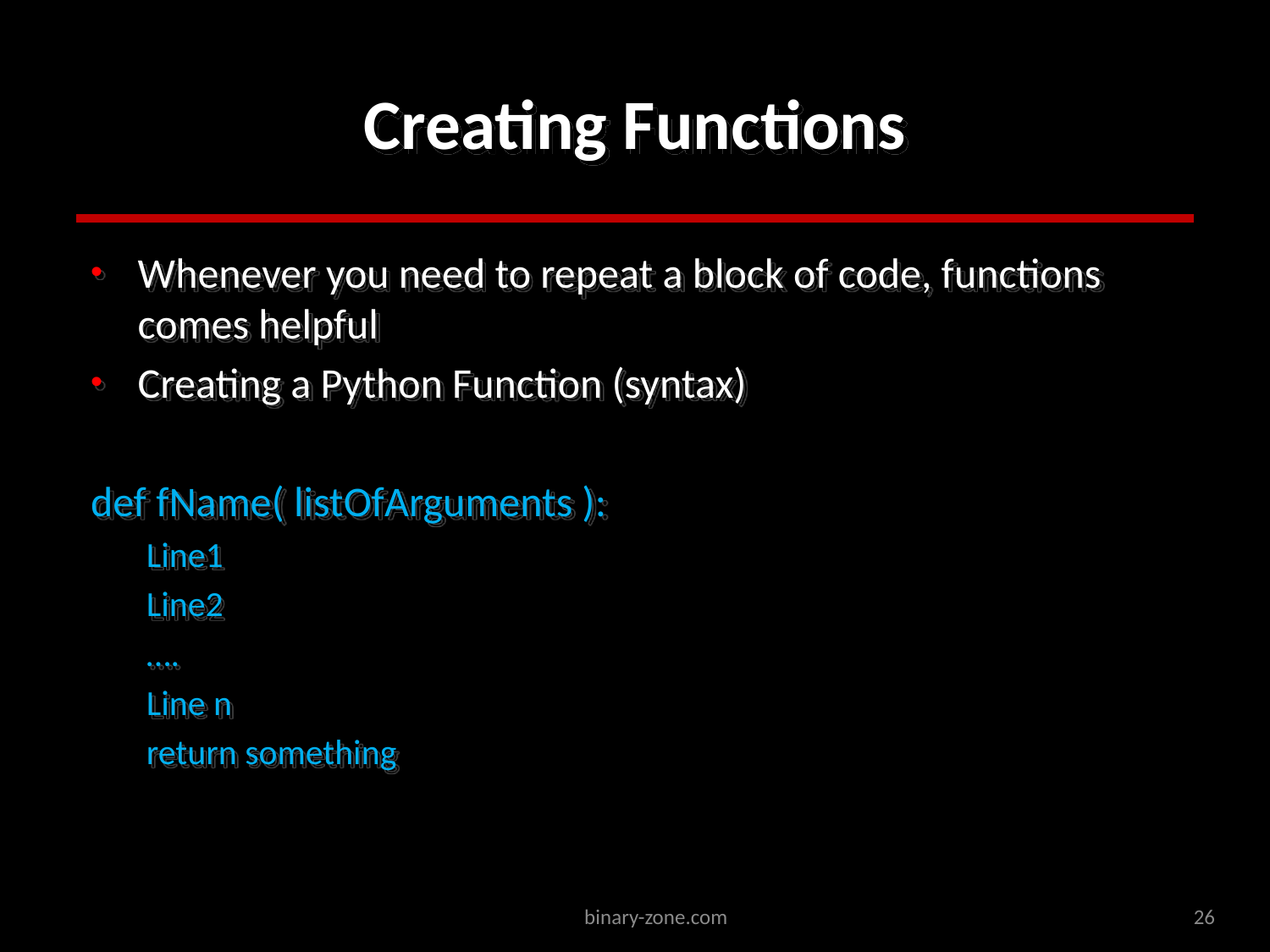

# Creating Functions
Whenever you need to repeat a block of code, functions comes helpful
Creating a Python Function (syntax)

def fName( listOfArguments ):
Line1
Line2
….
Line n
return something